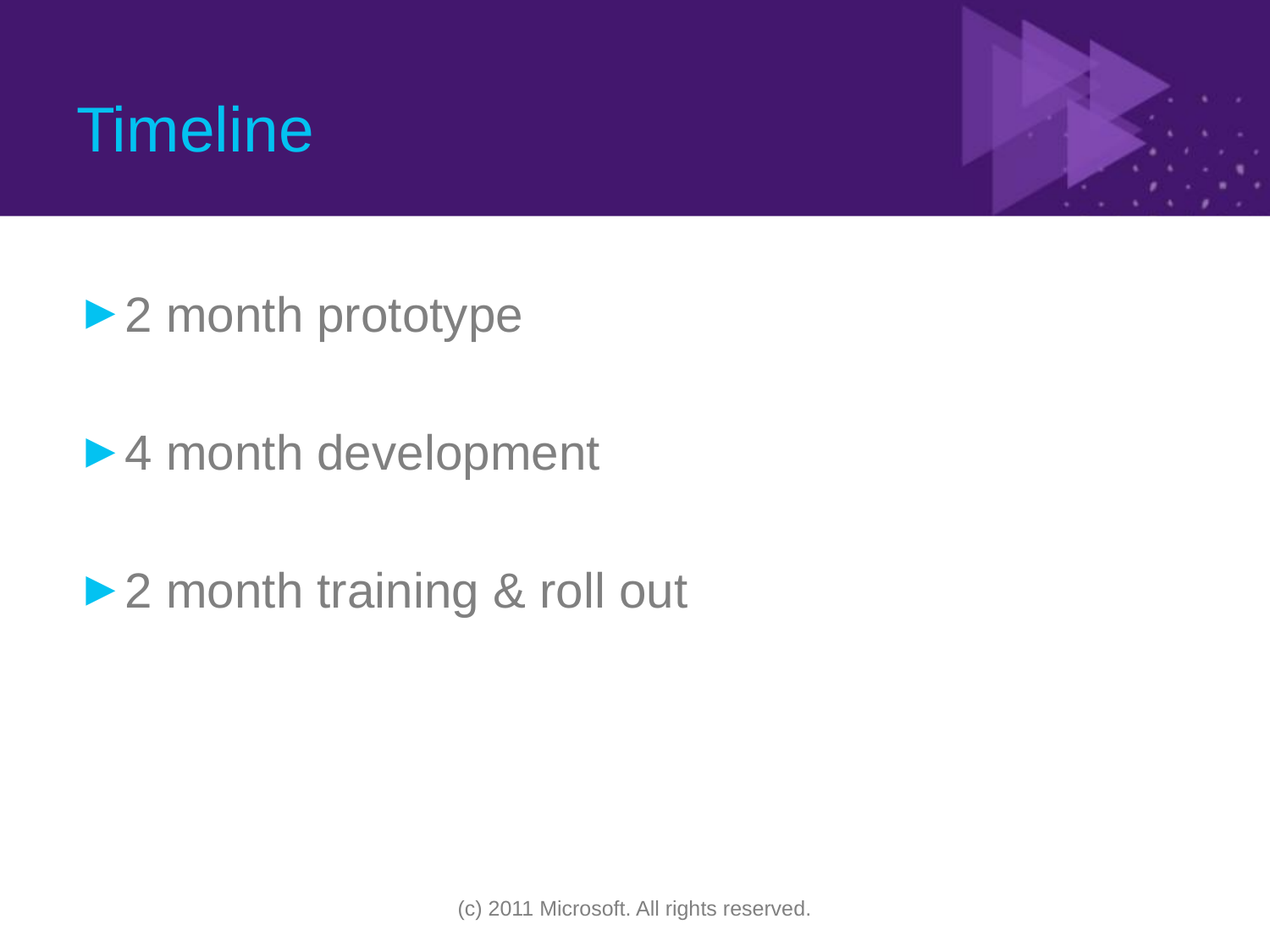

# Timeline
2 month prototype

4 month development

2 month training & roll out
(c) 2011 Microsoft. All rights reserved.